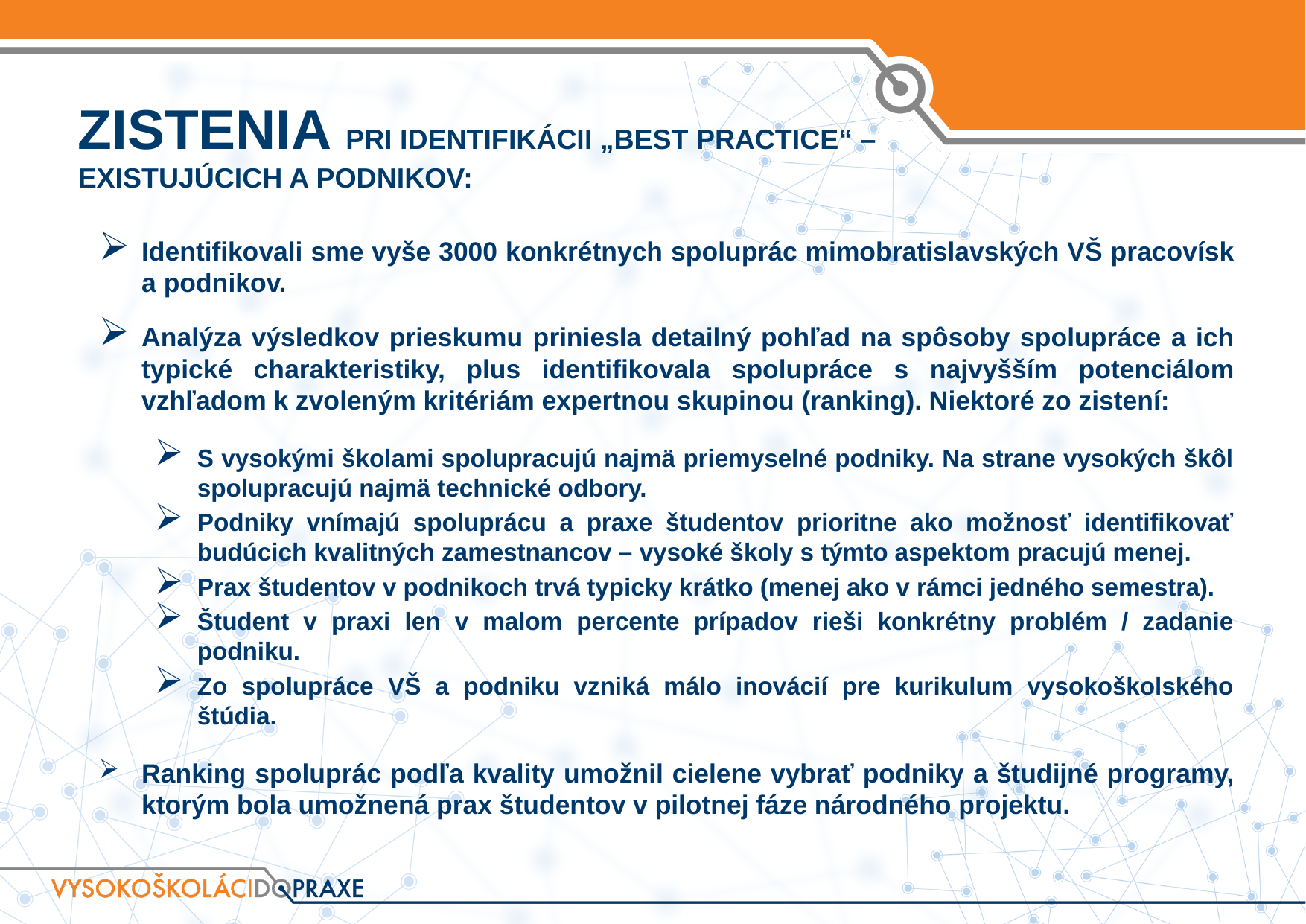

# ZISTENIA PRI IDENTIFIKÁCII „BEST PRACTICE“ – EXISTUJÚCICH A PODNIKOV:

Identifikovali sme vyše 3000 konkrétnych spoluprác mimobratislavských VŠ pracovísk a podnikov.

Analýza výsledkov prieskumu priniesla detailný pohľad na spôsoby spolupráce a ich typické charakteristiky, plus identifikovala spolupráce s najvyšším potenciálom vzhľadom k zvoleným kritériám expertnou skupinou (ranking). Niektoré zo zistení:

S vysokými školami spolupracujú najmä priemyselné podniky. Na strane vysokých škôl spolupracujú najmä technické odbory.
Podniky vnímajú spoluprácu a praxe študentov prioritne ako možnosť identifikovať budúcich kvalitných zamestnancov – vysoké školy s týmto aspektom pracujú menej.
Prax študentov v podnikoch trvá typicky krátko (menej ako v rámci jedného semestra).
Študent v praxi len v malom percente prípadov rieši konkrétny problém / zadanie podniku.
Zo spolupráce VŠ a podniku vzniká málo inovácií pre kurikulum vysokoškolského štúdia.

Ranking spoluprác podľa kvality umožnil cielene vybrať podniky a študijné programy, ktorým bola umožnená prax študentov v pilotnej fáze národného projektu.